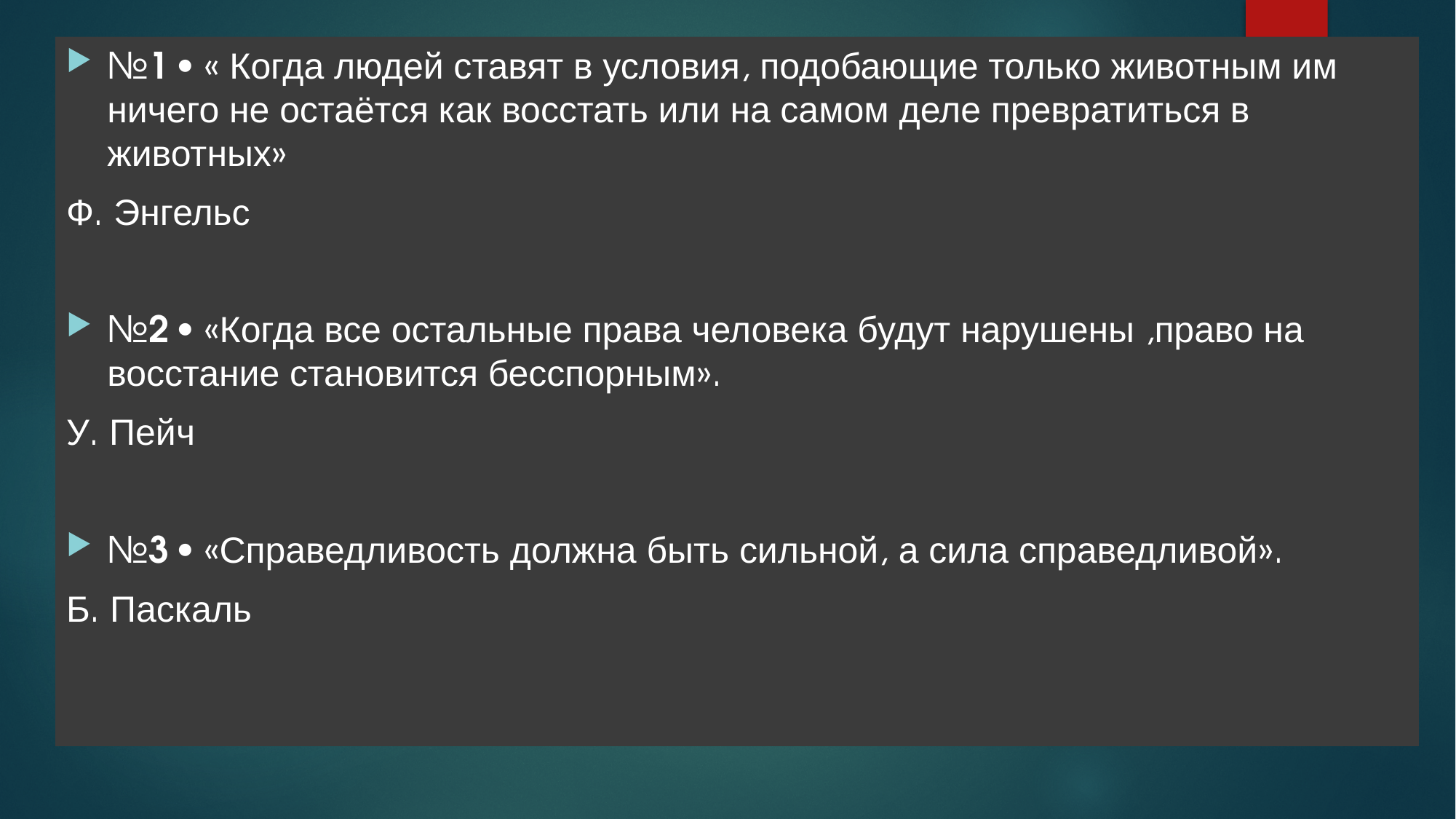

№1 • « Когда людей ставят в условия, подобающие только животным им ничего не остаётся как восстать или на самом деле превратиться в животных»
Ф. Энгельс

№2 • «Когда все остальные права человека будут нарушены ,право на восстание становится бесспорным».
У. Пейч

№3 • «Справедливость должна быть сильной, а сила справедливой».
Б. Паскаль